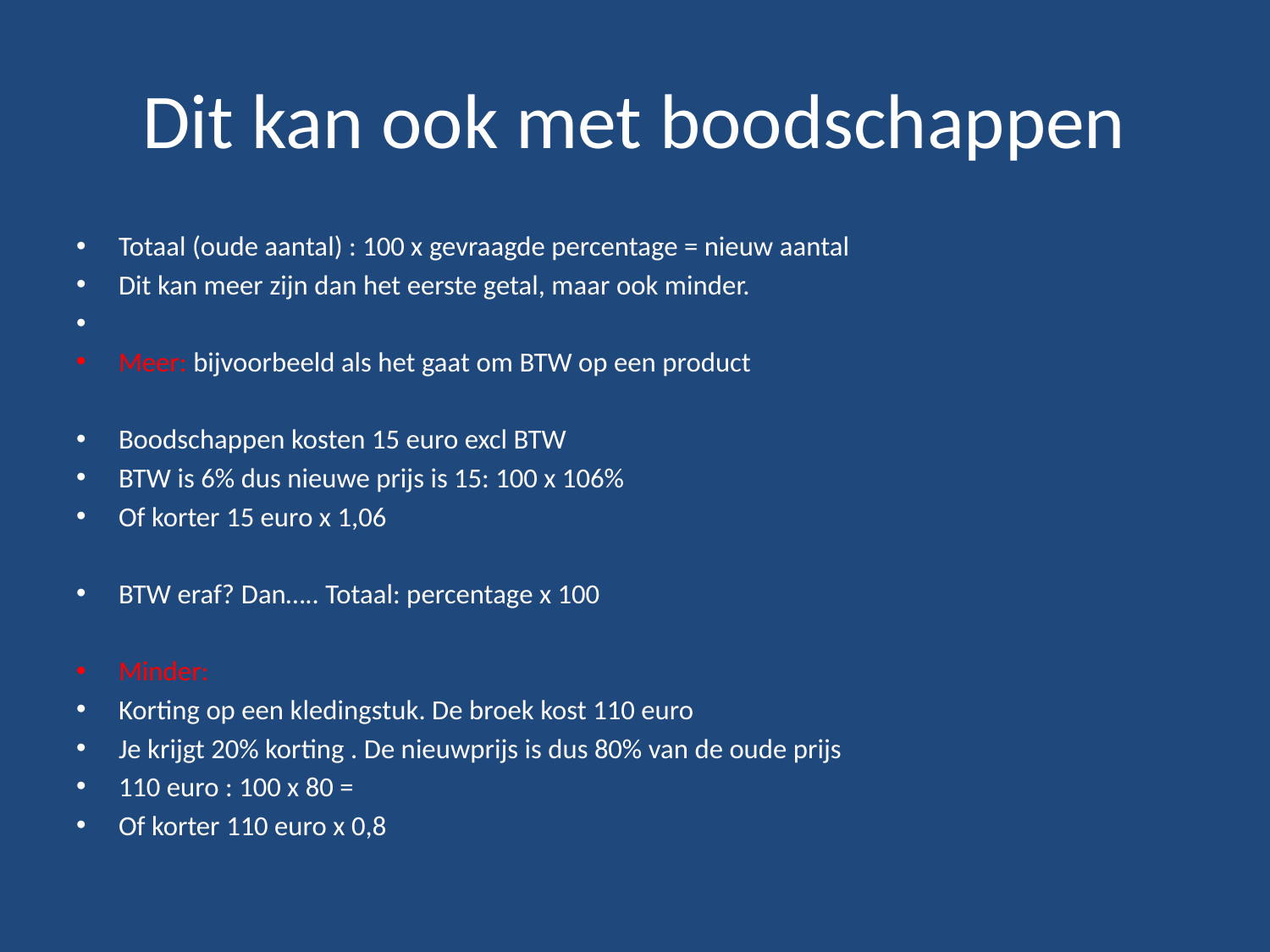

# Dit kan ook met boodschappen
Totaal (oude aantal) : 100 x gevraagde percentage = nieuw aantal
Dit kan meer zijn dan het eerste getal, maar ook minder.

Meer: bijvoorbeeld als het gaat om BTW op een product

Boodschappen kosten 15 euro excl BTW
BTW is 6% dus nieuwe prijs is 15: 100 x 106%
Of korter 15 euro x 1,06

BTW eraf? Dan….. Totaal: percentage x 100

Minder:
Korting op een kledingstuk. De broek kost 110 euro
Je krijgt 20% korting . De nieuwprijs is dus 80% van de oude prijs
110 euro : 100 x 80 =
Of korter 110 euro x 0,8